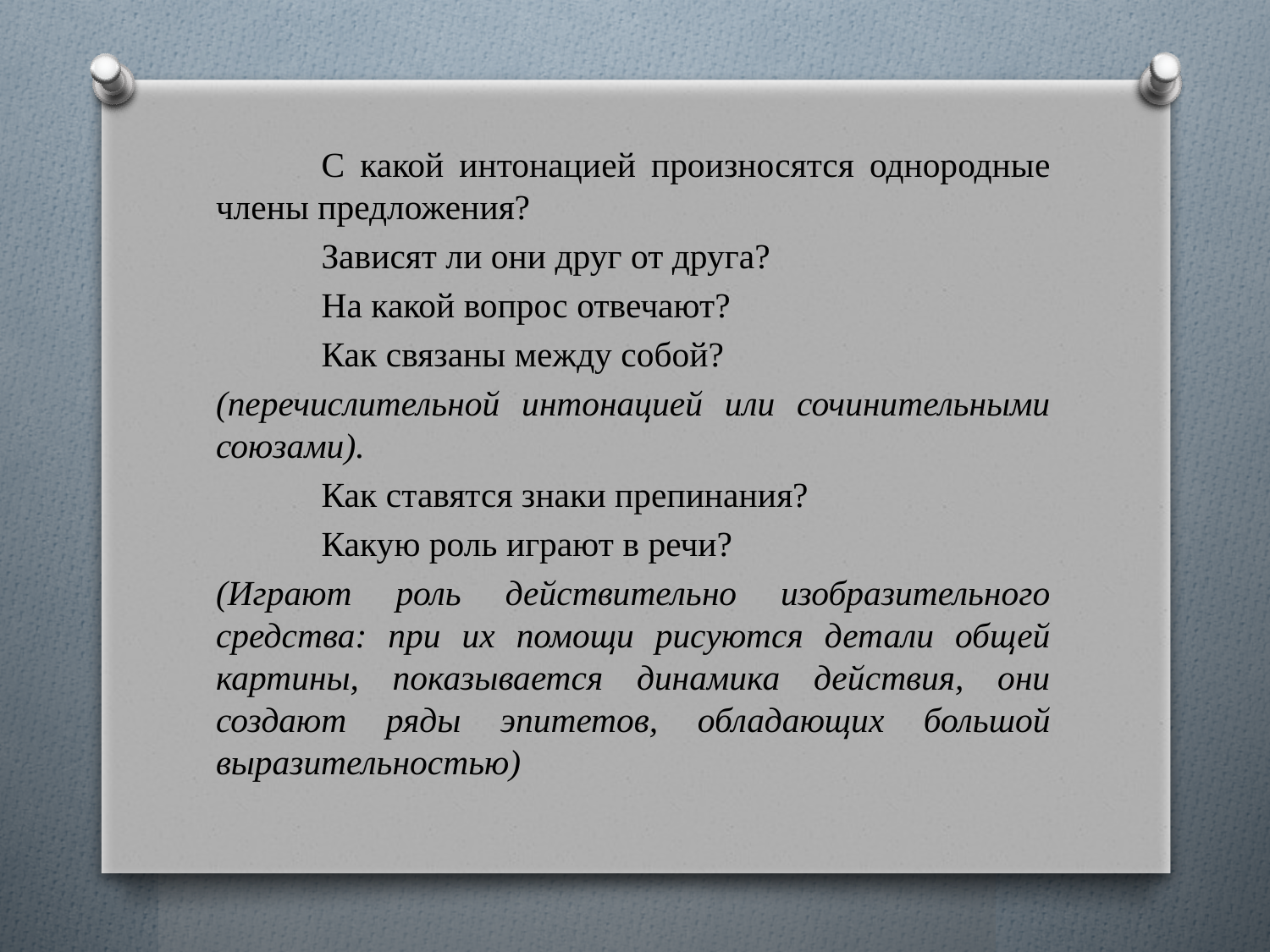

С какой интонацией произносятся однородные члены предложения?
	Зависят ли они друг от друга?
	На какой вопрос отвечают?
	Как связаны между собой?
(перечислительной интонацией или сочинительными союзами).
	Как ставятся знаки препинания?
	Какую роль играют в речи?
(Играют роль действительно изобразительного средства: при их помощи рисуются детали общей картины, показывается динамика действия, они создают ряды эпитетов, обладающих большой выразительностью)